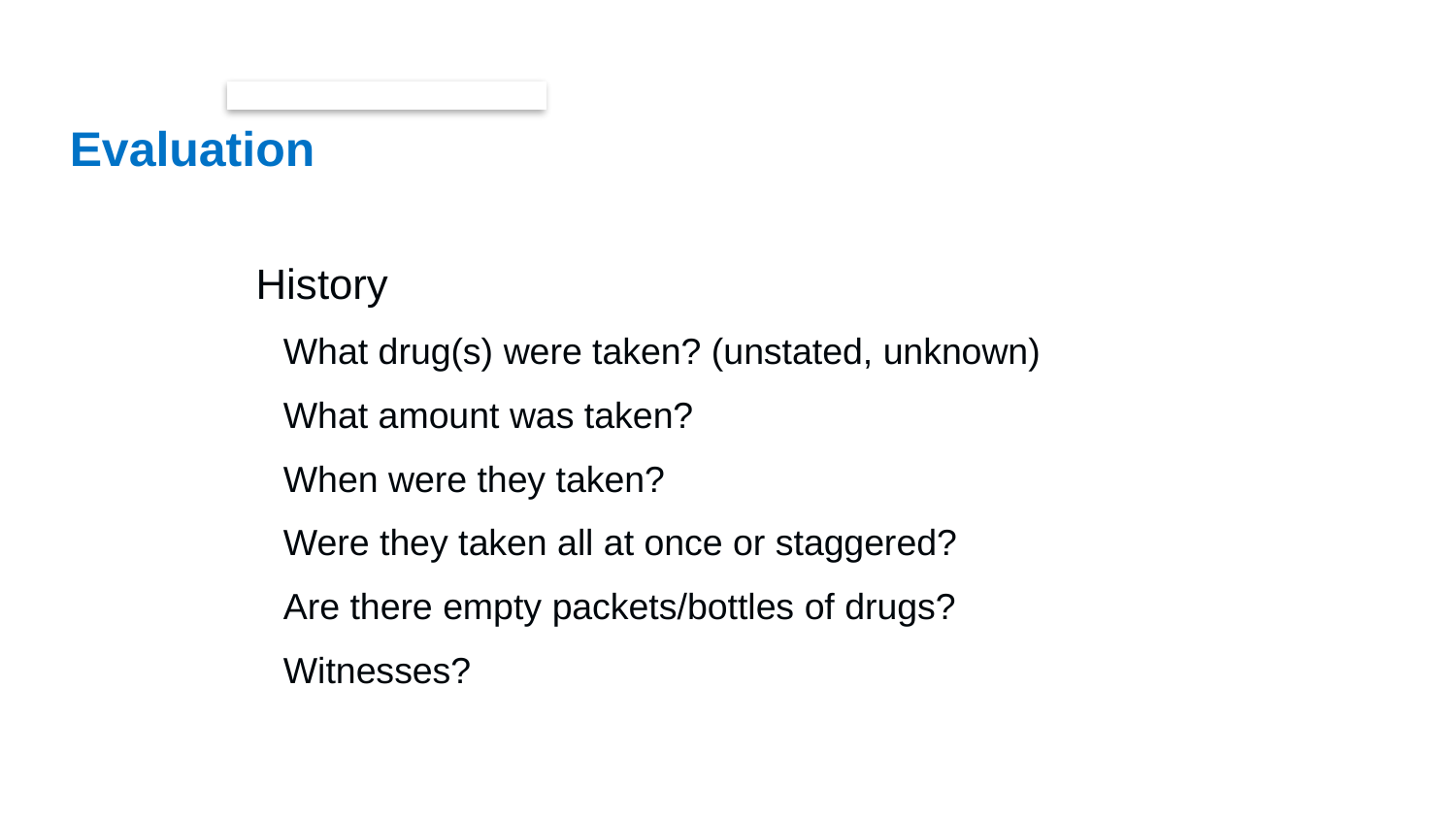

# Evaluation
History
	What drug(s) were taken? (unstated, unknown)
	What amount was taken?
	When were they taken?
	Were they taken all at once or staggered?
	Are there empty packets/bottles of drugs?
	Witnesses?